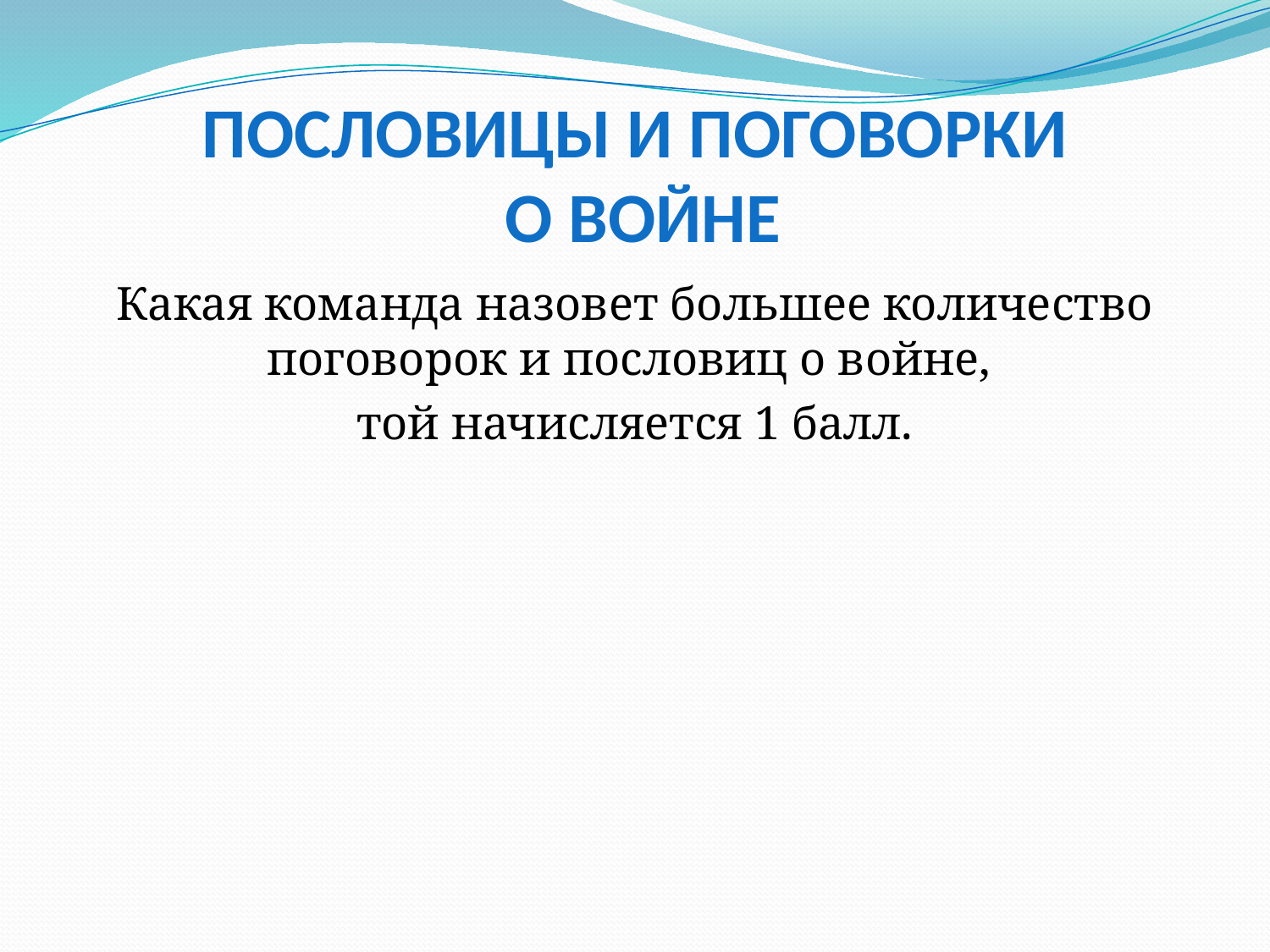

# ПОСЛОВИЦЫ И ПОГОВОРКИ О ВОЙНЕ
Какая команда назовет большее количество поговорок и пословиц о войне,
той начисляется 1 балл.